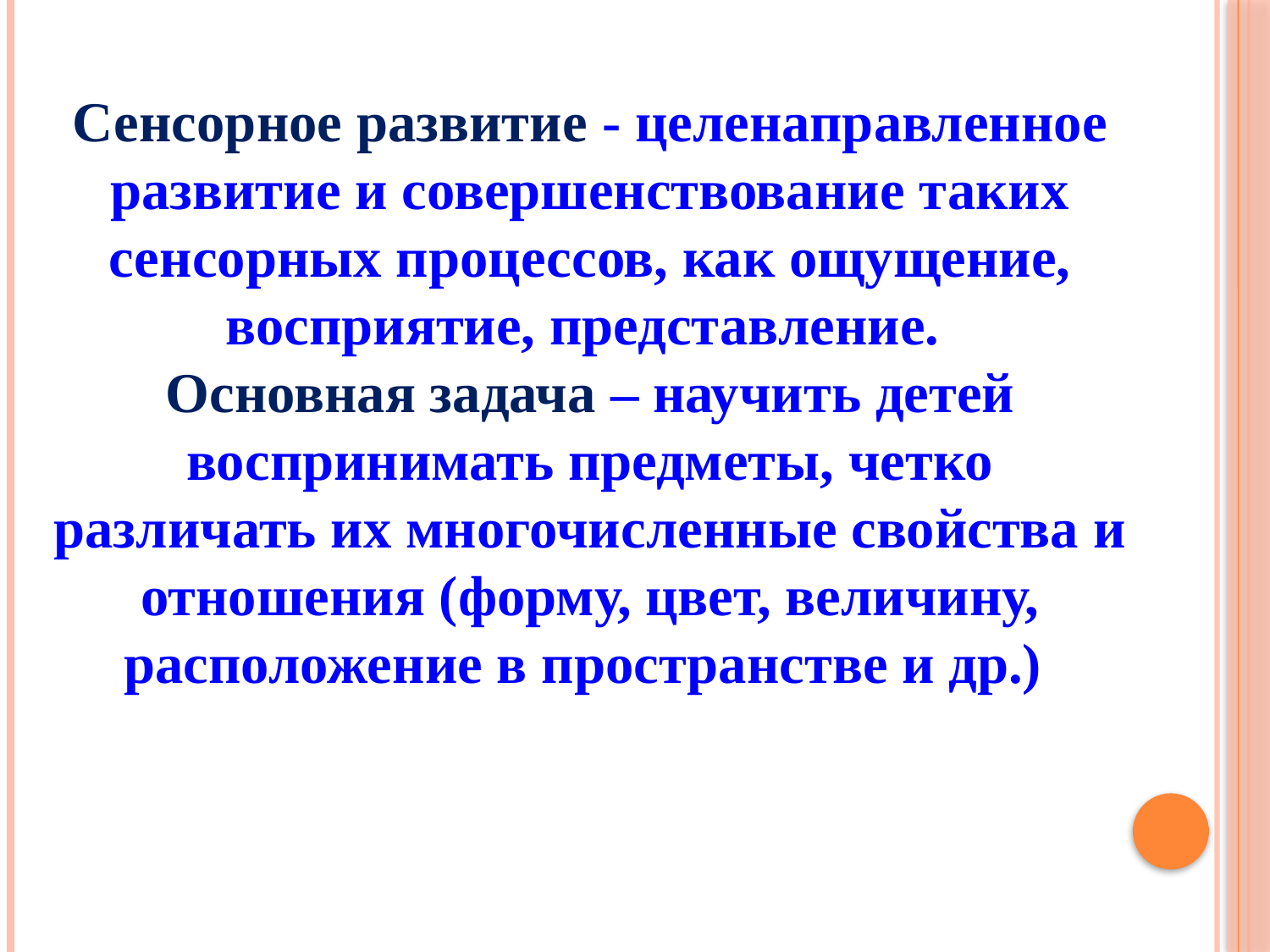

Сенсорное развитие - целенаправленное развитие и совершенствование таких сенсорных процессов, как ощущение, восприятие, представление.
Основная задача – научить детей воспринимать предметы, четко различать их многочисленные свойства и отношения (форму, цвет, величину, расположение в пространстве и др.)